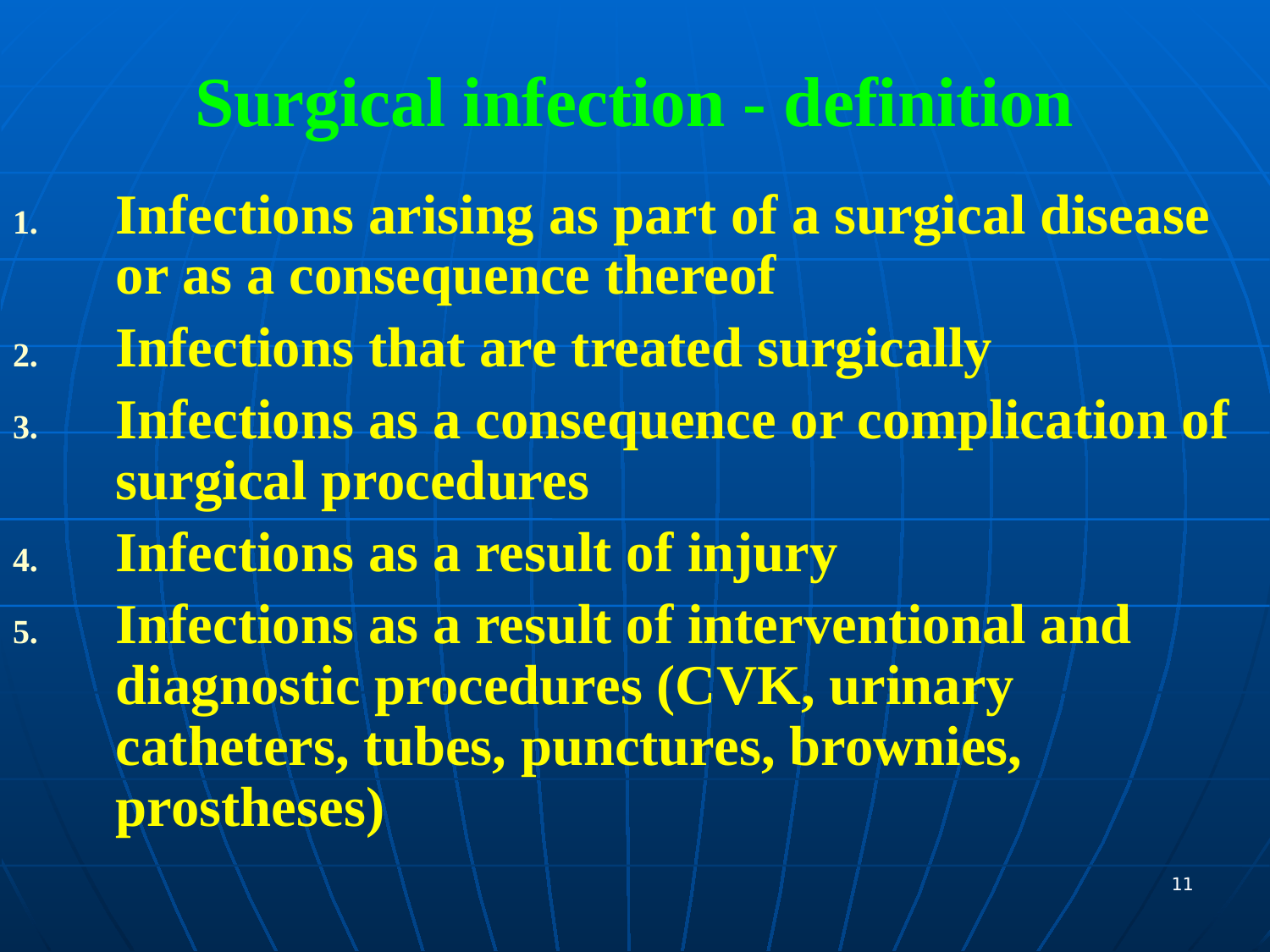

# Surgical infection - definition
Infections arising as part of a surgical disease or as a consequence thereof
Infections that are treated surgically
Infections as a consequence or complication of surgical procedures
Infections as a result of injury
Infections as a result of interventional and diagnostic procedures (CVK, urinary catheters, tubes, punctures, brownies, prostheses)
11